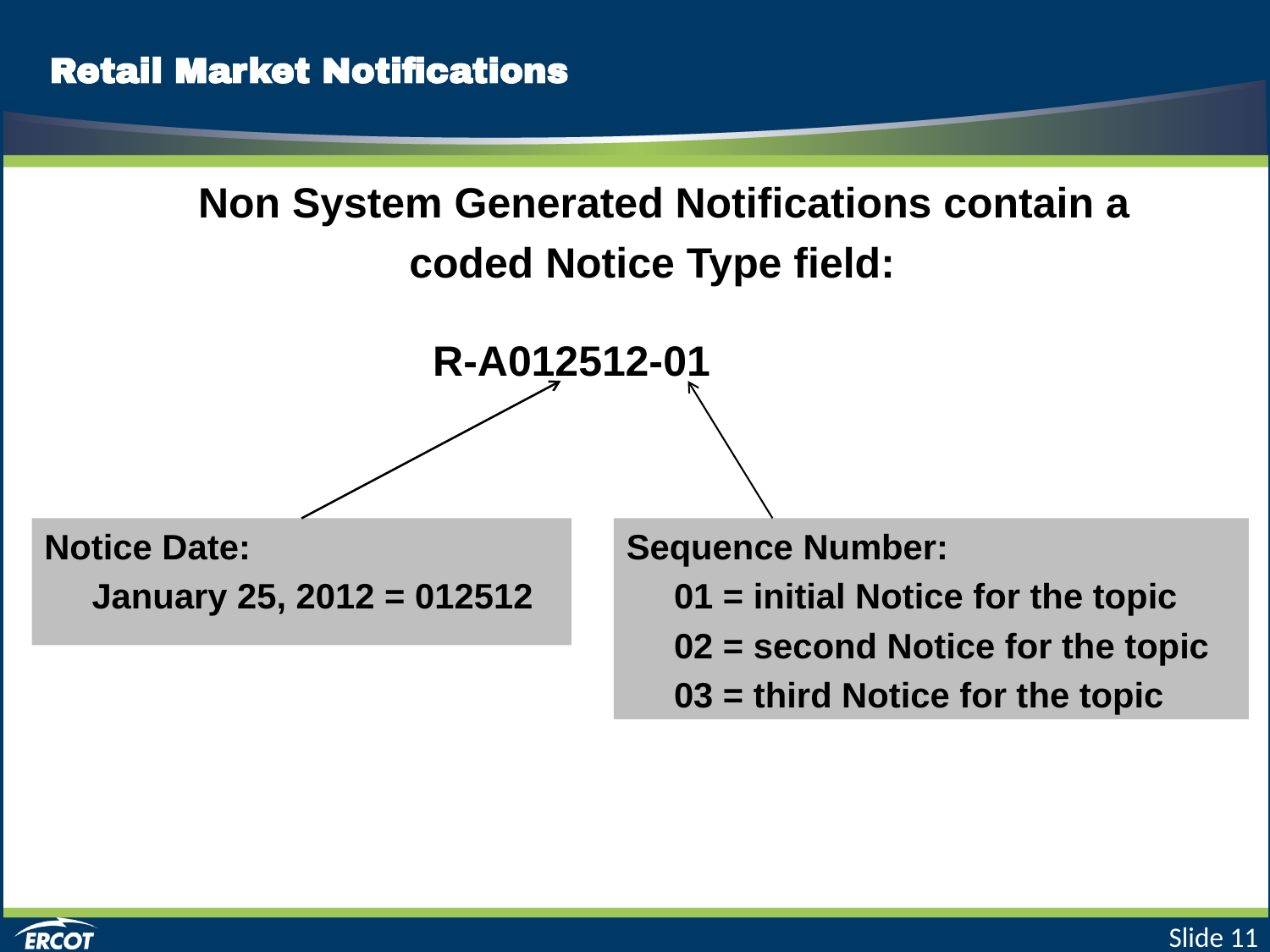

# Retail Market Notifications
Non System Generated Notifications contain a coded Notice Type field:

R-A012512-01
Notice Date:
	January 25, 2012 = 012512
Sequence Number:
	01 = initial Notice for the topic
	02 = second Notice for the topic
	03 = third Notice for the topic